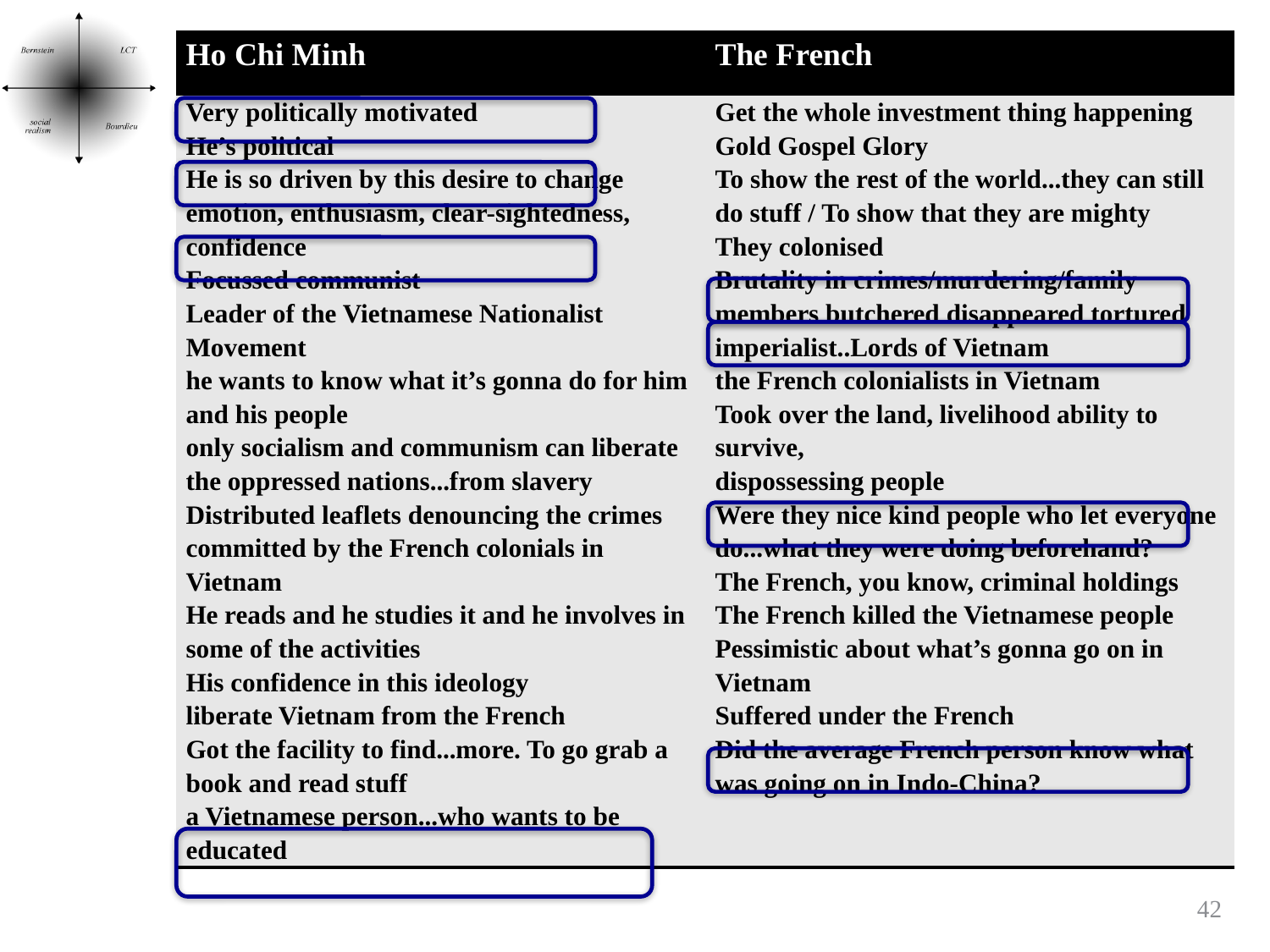

#
| Ho Chi Minh | The French |
| --- | --- |
| Very politically motivated He’s political He is so driven by this desire to change emotion, enthusiasm, clear-sightedness, confidence Focussed communist Leader of the Vietnamese Nationalist Movement he wants to know what it’s gonna do for him and his people only socialism and communism can liberate the oppressed nations...from slavery Distributed leaflets denouncing the crimes committed by the French colonials in Vietnam He reads and he studies it and he involves in some of the activities His confidence in this ideology liberate Vietnam from the French Got the facility to find...more. To go grab a book and read stuff a Vietnamese person...who wants to be educated | Get the whole investment thing happening Gold Gospel Glory To show the rest of the world...they can still do stuff / To show that they are mighty They colonised Brutality in crimes/murdering/family members butchered disappeared tortured imperialist..Lords of Vietnam the French colonialists in Vietnam Took over the land, livelihood ability to survive, dispossessing people Were they nice kind people who let everyone do...what they were doing beforehand? The French, you know, criminal holdings The French killed the Vietnamese people Pessimistic about what’s gonna go on in Vietnam Suffered under the French Did the average French person know what was going on in Indo-China? |

42